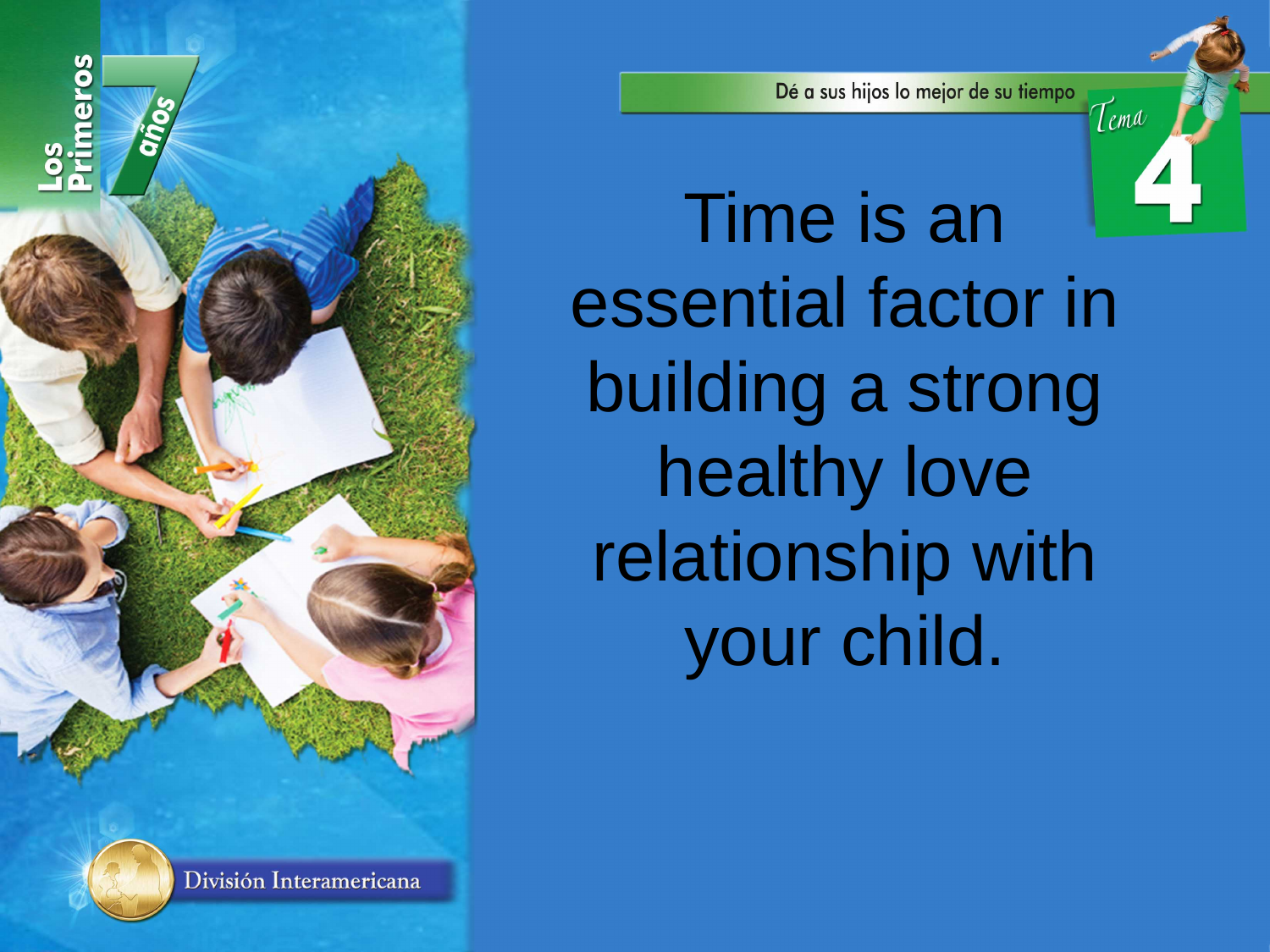

Time is an essential factor in building a strong healthy love relationship with your child.